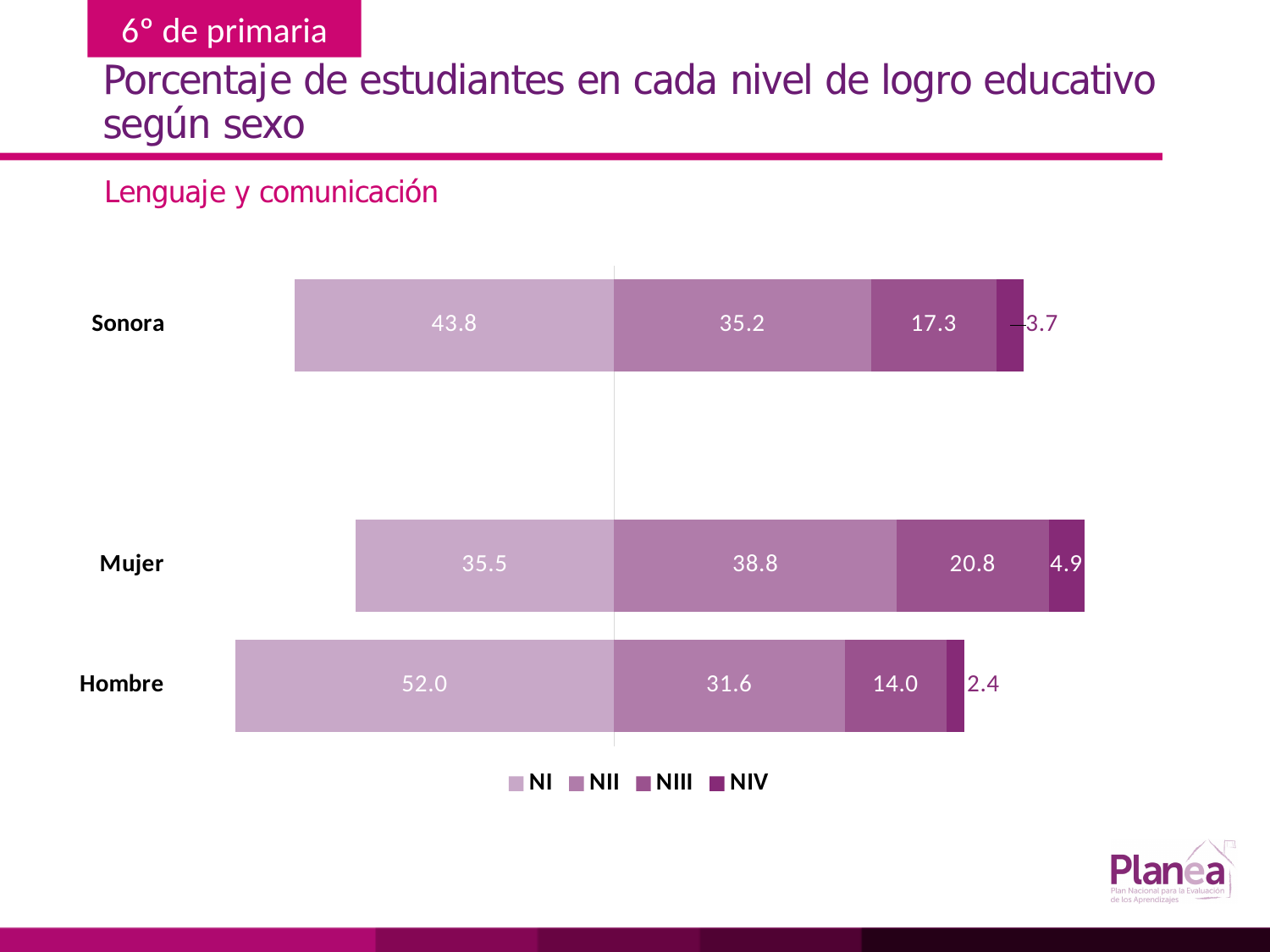

# Porcentaje de estudiantes en cada nivel de logro educativo según sexo

Lenguaje y comunicación

### Chart

| Category |  |  |  |  |
|---|---|---|---|---|
| Hombre | -52.0 | 31.6 | 14.0 | 2.4 |
| Mujer | -35.5 | 38.8 | 20.8 | 4.9 |
|  | None | None | None | None |
| Sonora | -43.8 | 35.2 | 17.3 | 3.7 |